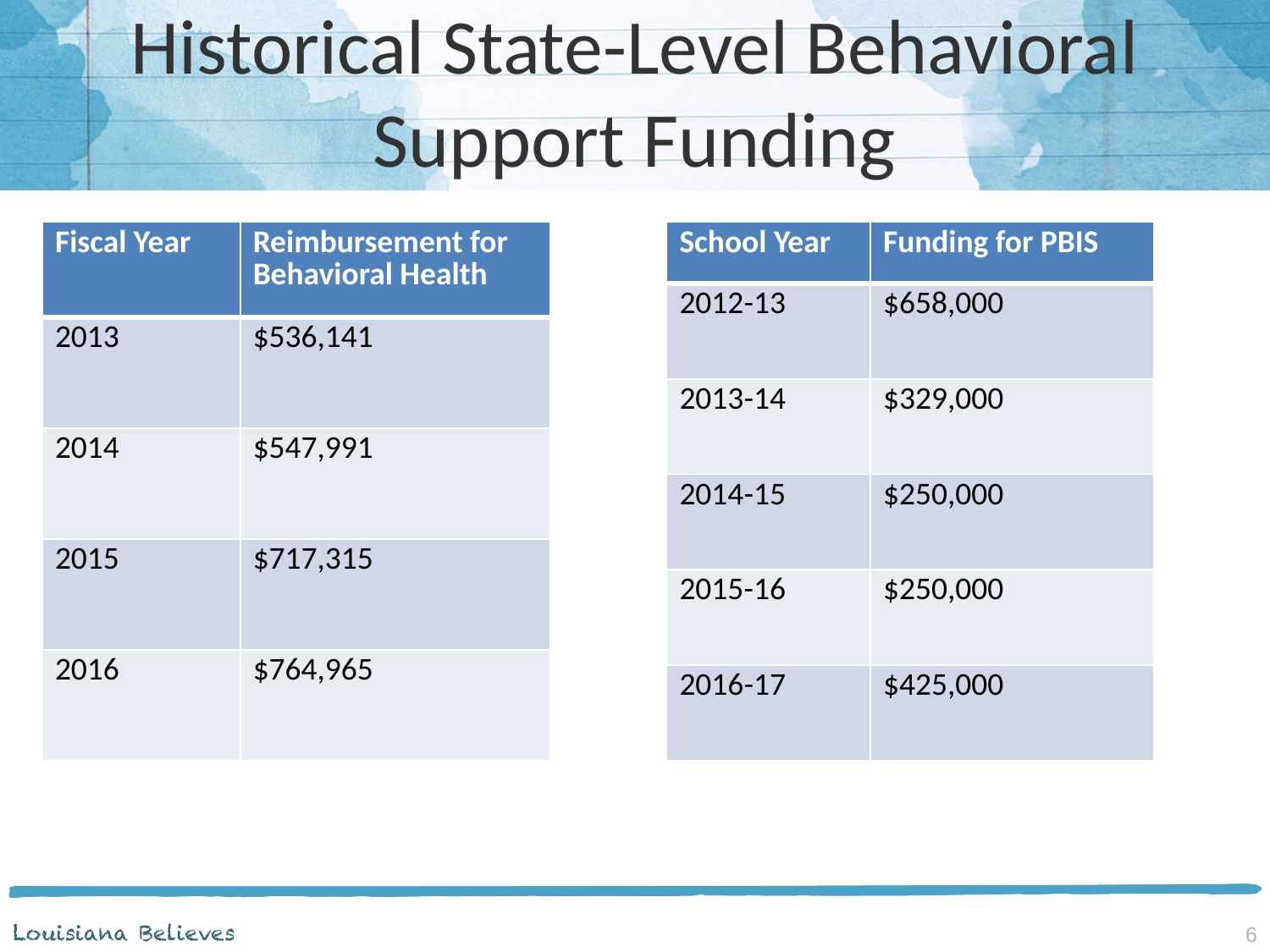

# Historical State-Level Behavioral Support Funding
| Fiscal Year | Reimbursement for Behavioral Health |
| --- | --- |
| 2013 | $536,141 |
| 2014 | $547,991 |
| 2015 | $717,315 |
| 2016 | $764,965 |
| School Year | Funding for PBIS |
| --- | --- |
| 2012-13 | $658,000 |
| 2013-14 | $329,000 |
| 2014-15 | $250,000 |
| 2015-16 | $250,000 |
| 2016-17 | $425,000 |
6